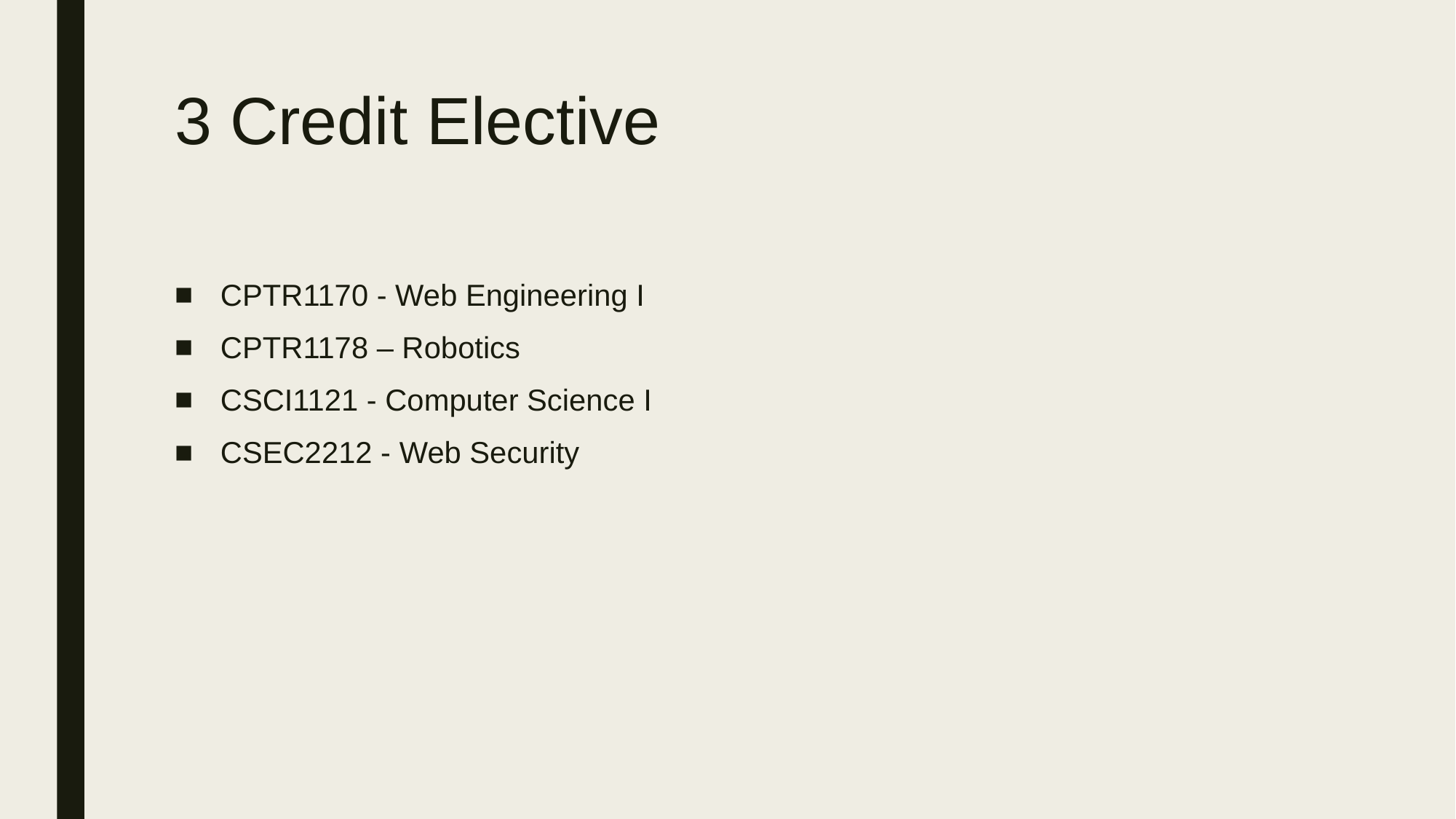

# 3 Credit Elective
CPTR1170 - Web Engineering I
CPTR1178 – Robotics
CSCI1121 - Computer Science I
CSEC2212 - Web Security